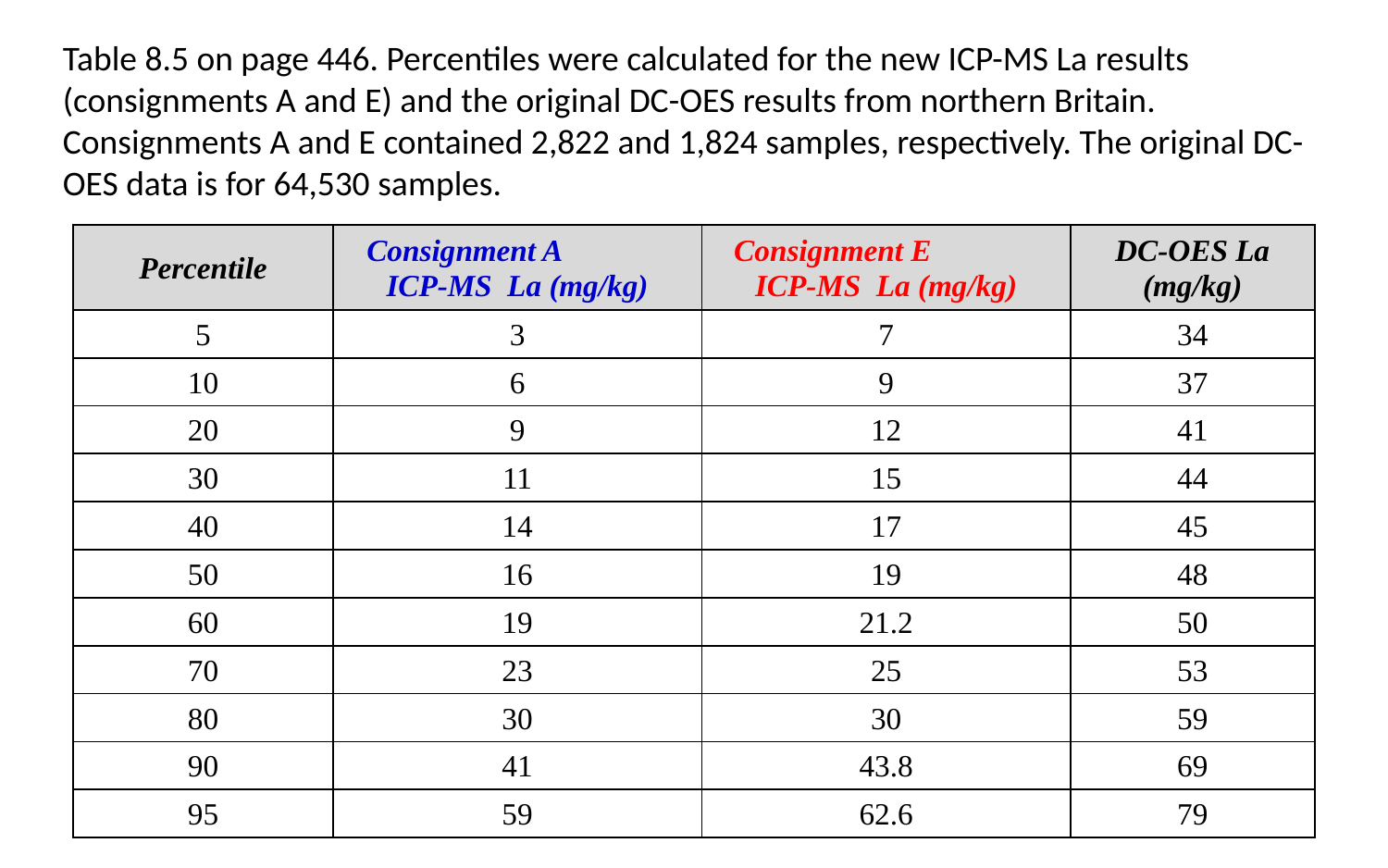

Table 8.5 on page 446. Percentiles were calculated for the new ICP-MS La results (consignments A and E) and the original DC-OES results from northern Britain. Consignments A and E contained 2,822 and 1,824 samples, respectively. The original DC-OES data is for 64,530 samples.
| Percentile | Consignment A ICP-MS La (mg/kg) | Consignment E ICP-MS La (mg/kg) | DC-OES La (mg/kg) |
| --- | --- | --- | --- |
| 5 | 3 | 7 | 34 |
| 10 | 6 | 9 | 37 |
| 20 | 9 | 12 | 41 |
| 30 | 11 | 15 | 44 |
| 40 | 14 | 17 | 45 |
| 50 | 16 | 19 | 48 |
| 60 | 19 | 21.2 | 50 |
| 70 | 23 | 25 | 53 |
| 80 | 30 | 30 | 59 |
| 90 | 41 | 43.8 | 69 |
| 95 | 59 | 62.6 | 79 |